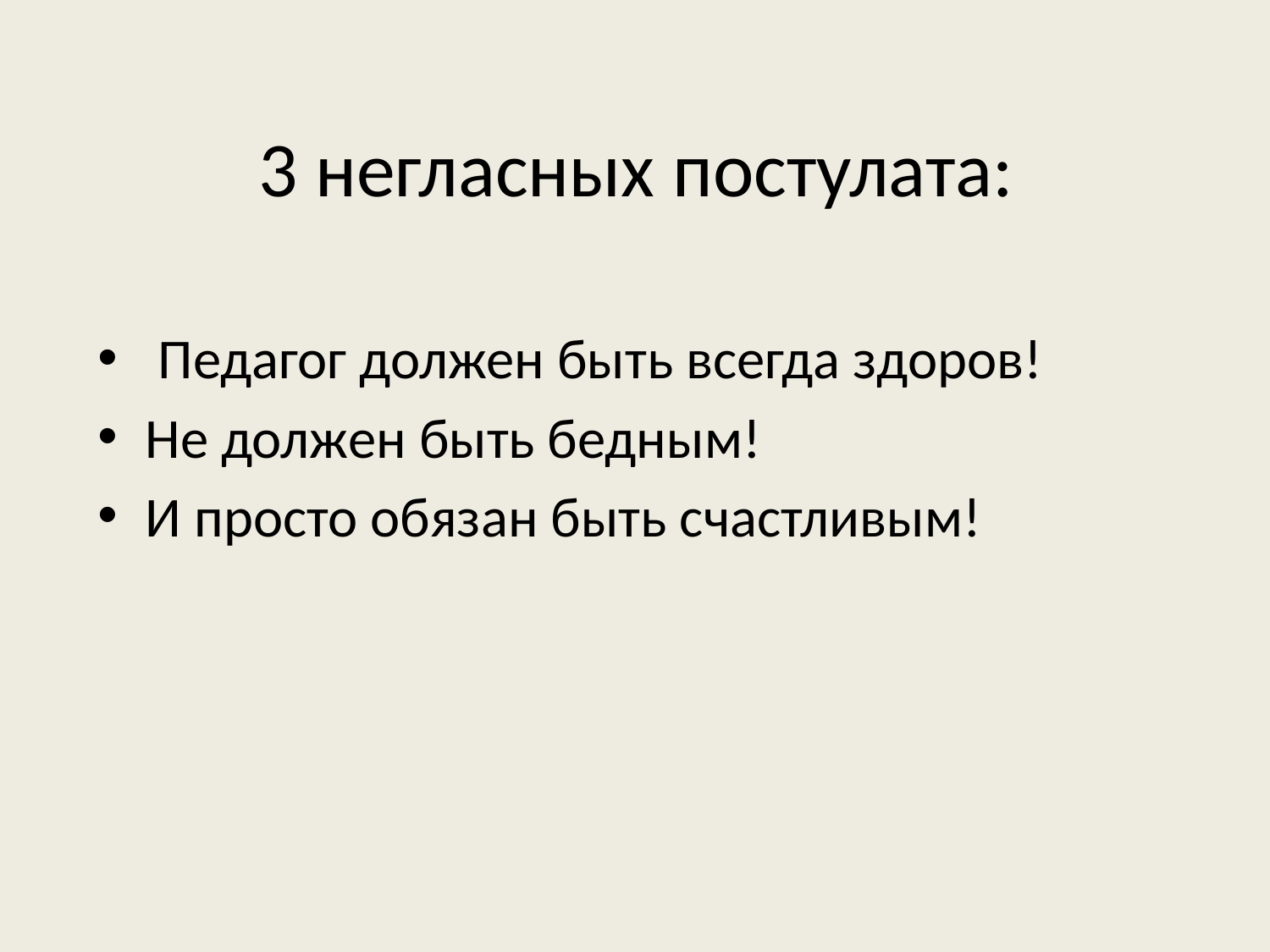

# 3 негласных постулата:
 Педагог должен быть всегда здоров!
Не должен быть бедным!
И просто обязан быть счастливым!